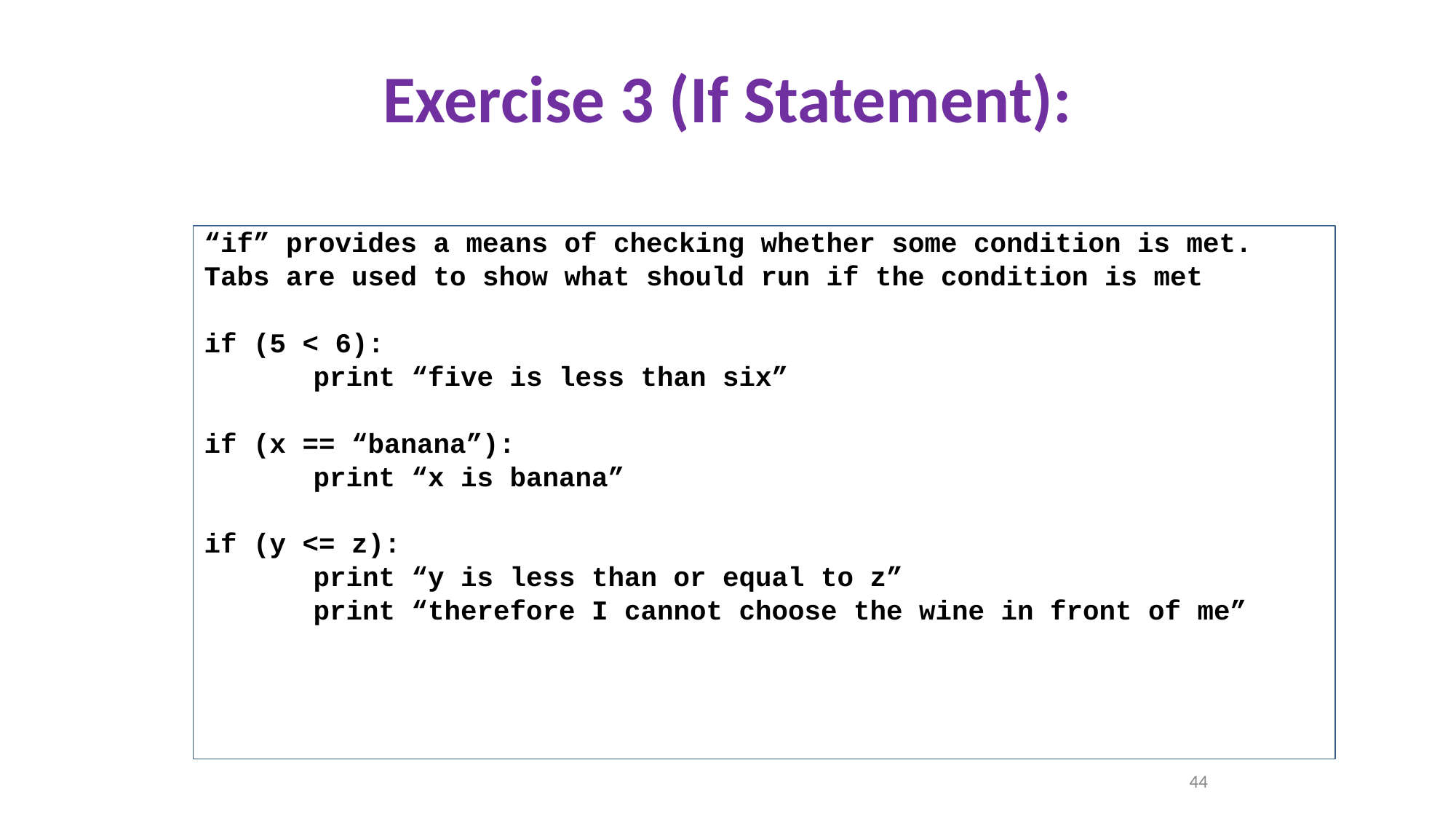

# Exercise 3 (If Statement):
“if” provides a means of checking whether some condition is met.
Tabs are used to show what should run if the condition is met

if (5 < 6):
	print “five is less than six”

if (x == “banana”):
	print “x is banana”

if (y <= z):
	print “y is less than or equal to z”
	print “therefore I cannot choose the wine in front of me”
44